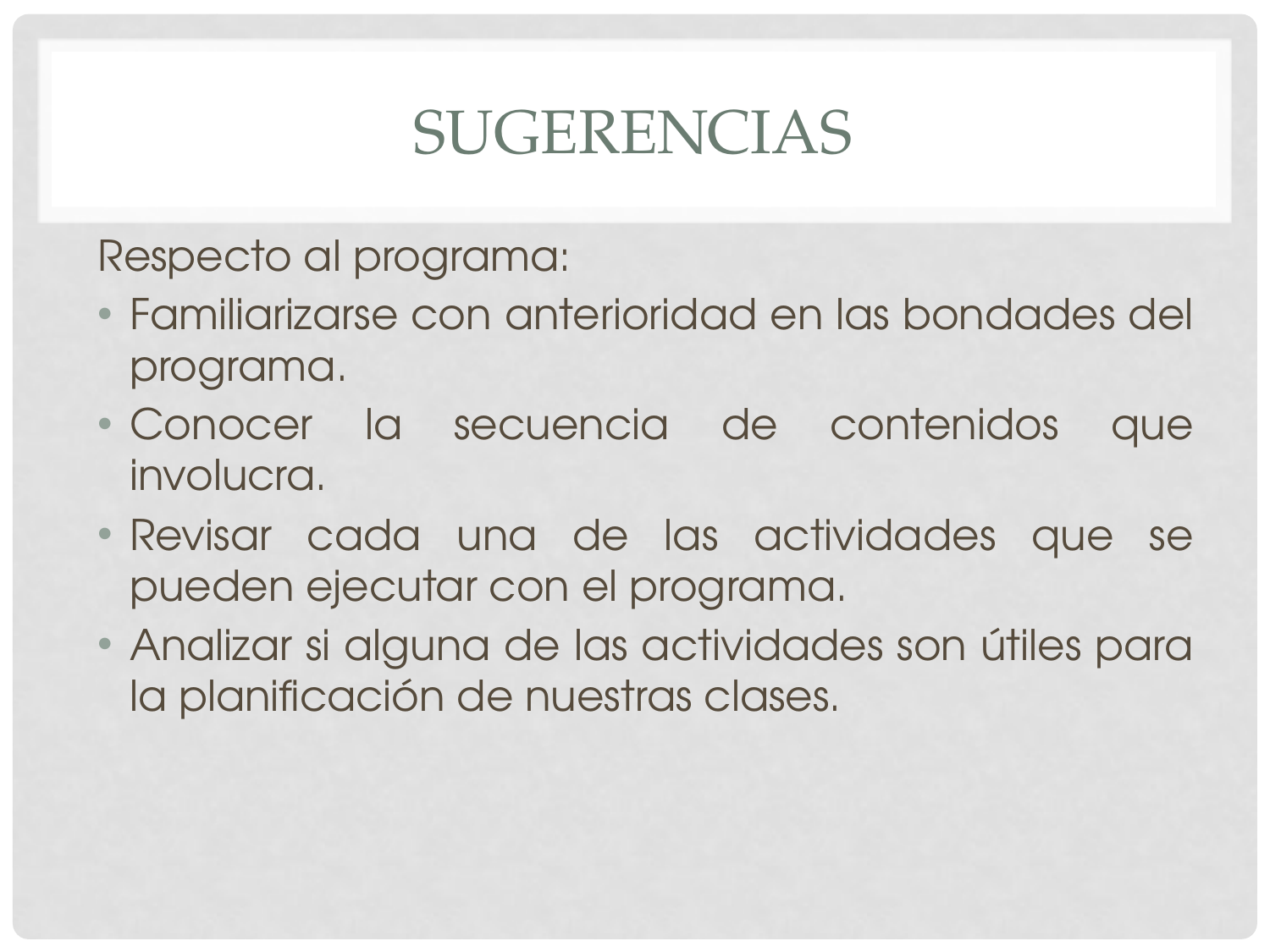

# Sugerencias
Respecto al programa:
Familiarizarse con anterioridad en las bondades del programa.
Conocer la secuencia de contenidos que involucra.
Revisar cada una de las actividades que se pueden ejecutar con el programa.
Analizar si alguna de las actividades son útiles para la planificación de nuestras clases.